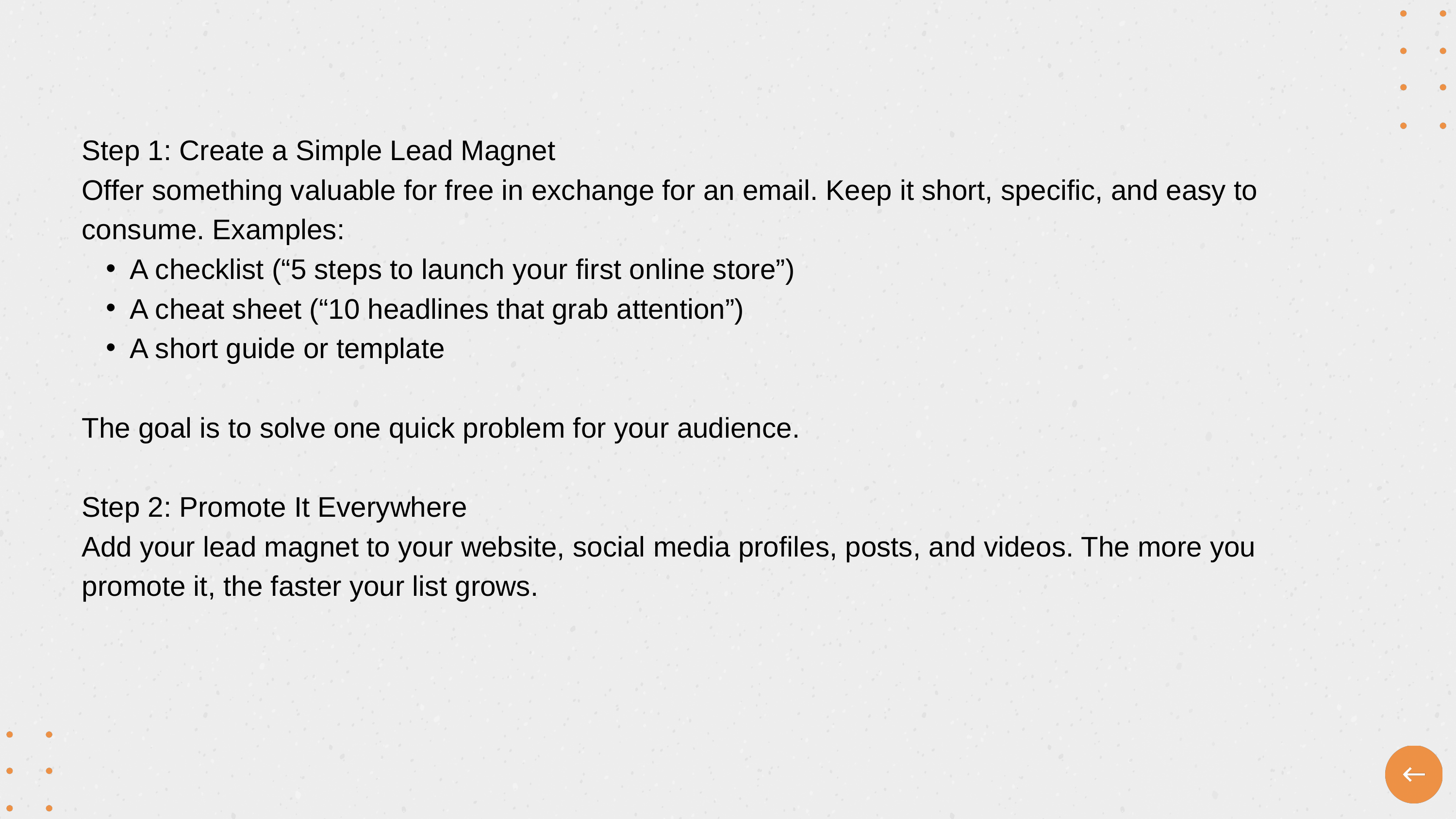

Step 1: Create a Simple Lead Magnet
Offer something valuable for free in exchange for an email. Keep it short, specific, and easy to consume. Examples:
A checklist (“5 steps to launch your first online store”)
A cheat sheet (“10 headlines that grab attention”)
A short guide or template

The goal is to solve one quick problem for your audience.

Step 2: Promote It Everywhere
Add your lead magnet to your website, social media profiles, posts, and videos. The more you promote it, the faster your list grows.